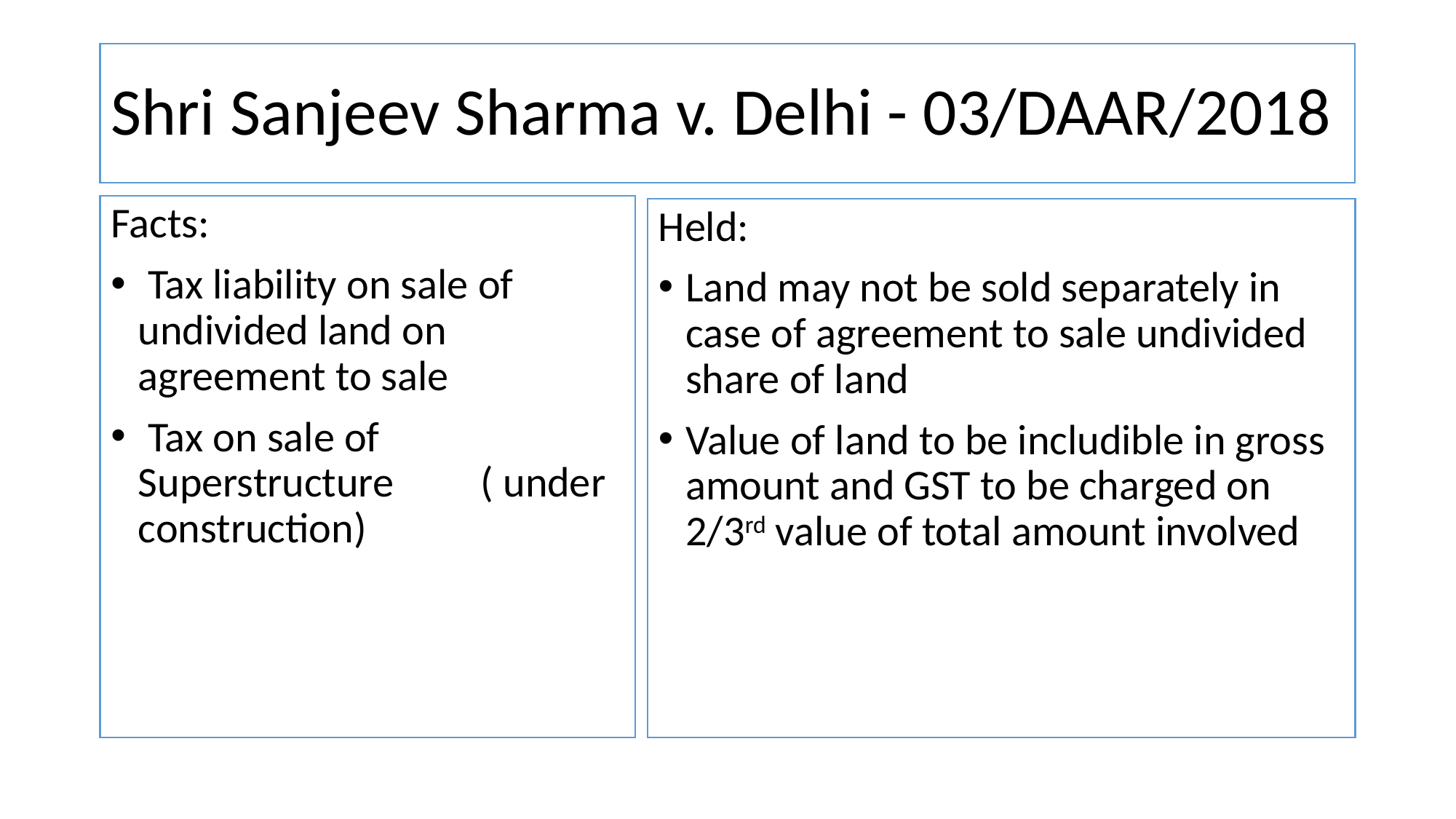

# Shri Sanjeev Sharma v. Delhi - 03/DAAR/2018
Facts:
 Tax liability on sale of undivided land on agreement to sale
 Tax on sale of Superstructure         ( under construction)
Held:
Land may not be sold separately in case of agreement to sale undivided share of land
Value of land to be includible in gross amount and GST to be charged on 2/3rd value of total amount involved